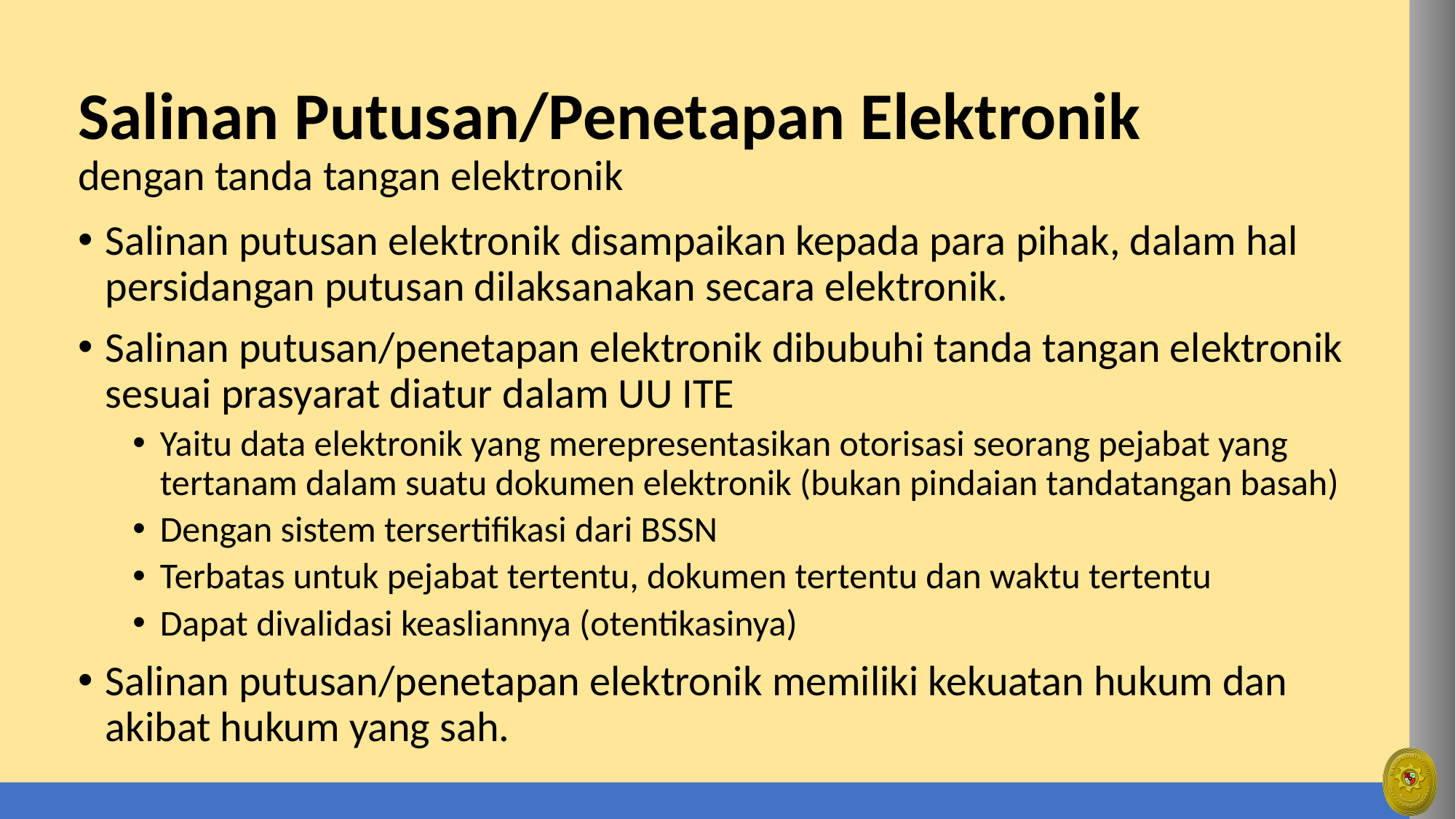

# Salinan Putusan/Penetapan Elektronik dengan tanda tangan elektronik
Salinan putusan elektronik disampaikan kepada para pihak, dalam hal persidangan putusan dilaksanakan secara elektronik.
Salinan putusan/penetapan elektronik dibubuhi tanda tangan elektronik sesuai prasyarat diatur dalam UU ITE
Yaitu data elektronik yang merepresentasikan otorisasi seorang pejabat yang tertanam dalam suatu dokumen elektronik (bukan pindaian tandatangan basah)
Dengan sistem tersertifikasi dari BSSN
Terbatas untuk pejabat tertentu, dokumen tertentu dan waktu tertentu
Dapat divalidasi keasliannya (otentikasinya)
Salinan putusan/penetapan elektronik memiliki kekuatan hukum dan akibat hukum yang sah.